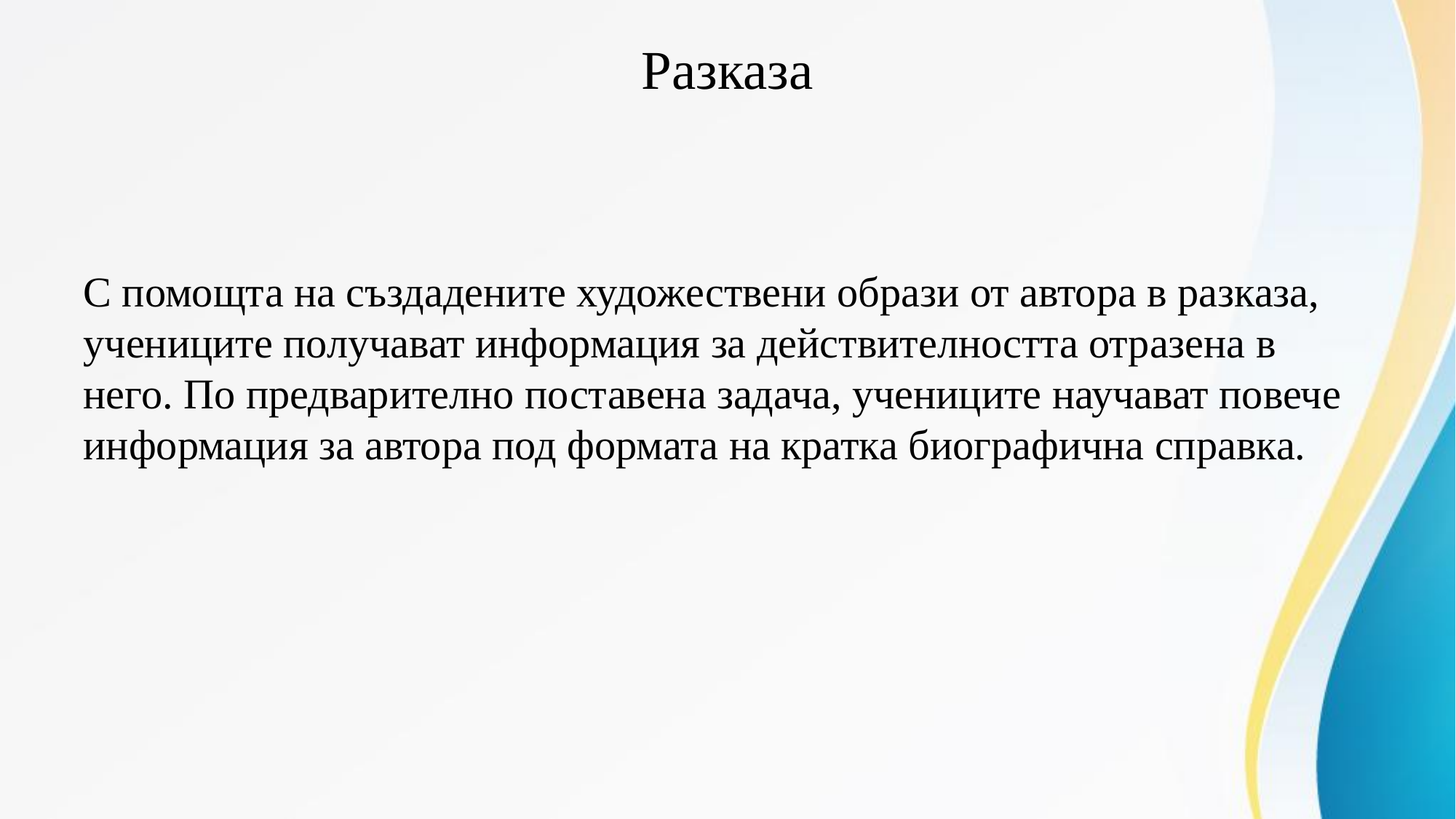

# Разказа

С помощта на създадените художествени образи от автора в разказа, учениците получават информация за действителността отразена в него. По предварително поставена задача, учениците научават повече информация за автора под формата на кратка биографична справка.